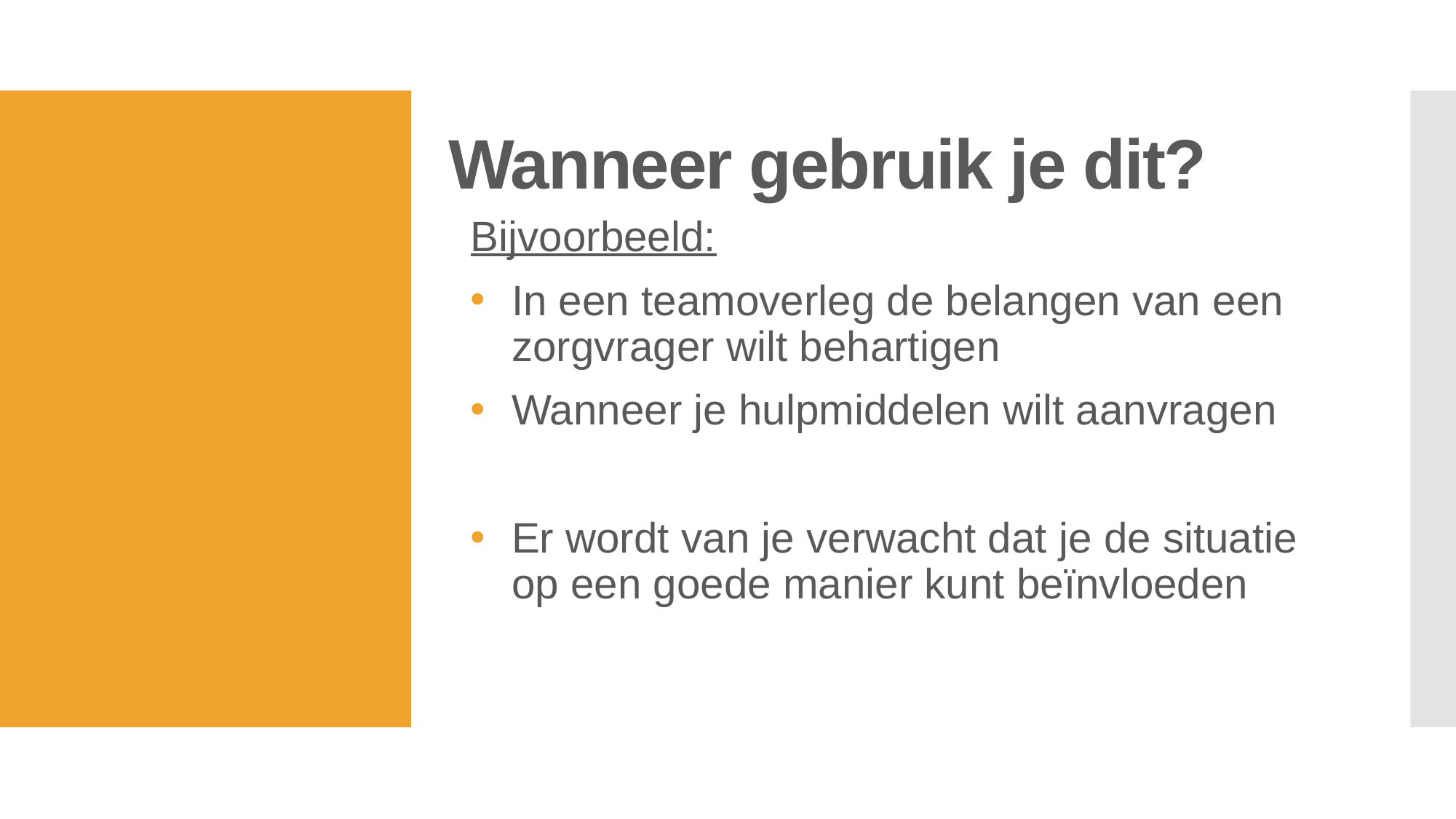

# Wanneer gebruik je dit?
Bijvoorbeeld:
In een teamoverleg de belangen van een zorgvrager wilt behartigen
Wanneer je hulpmiddelen wilt aanvragen

Er wordt van je verwacht dat je de situatie op een goede manier kunt beïnvloeden